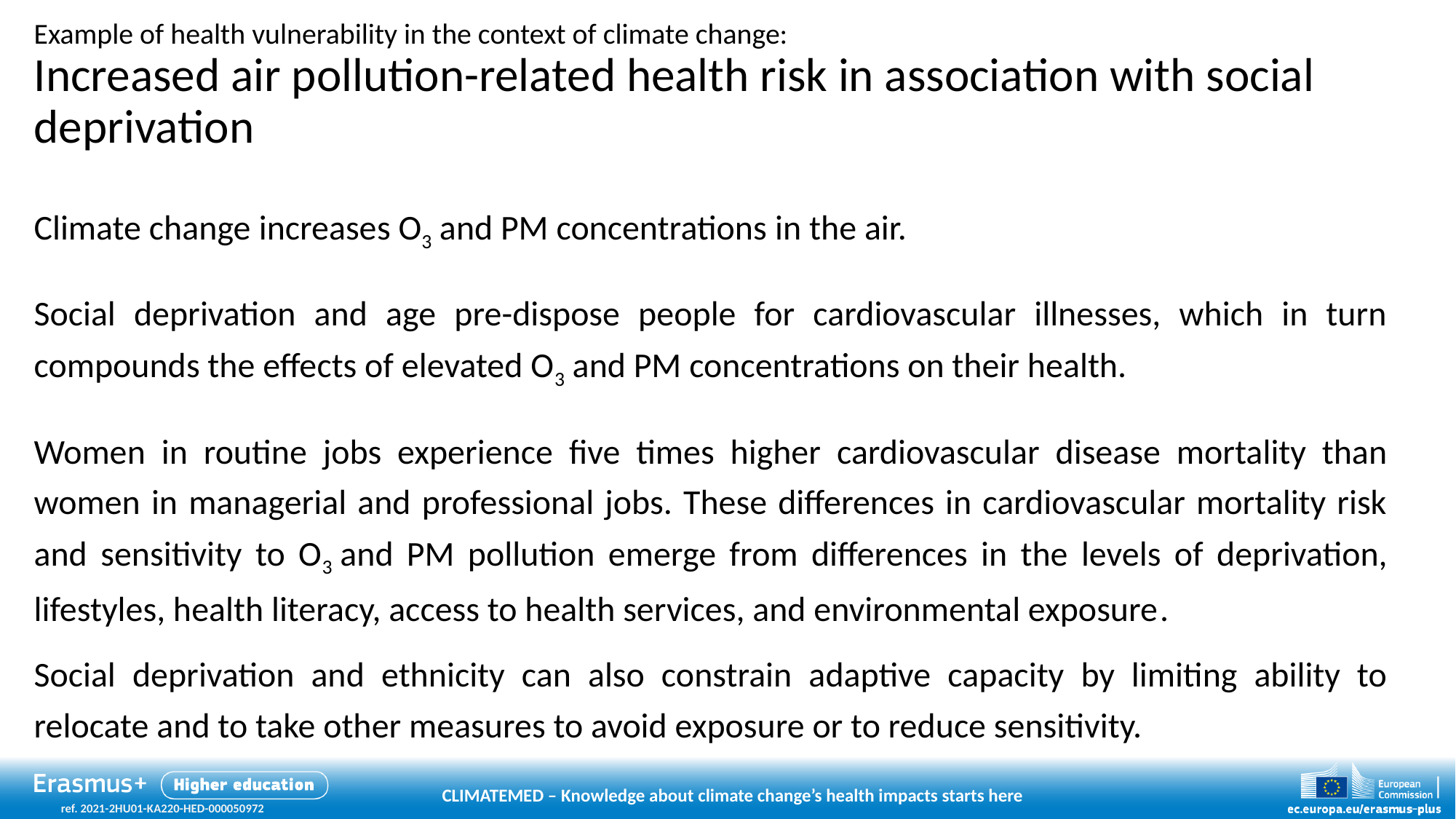

# Example of health vulnerability in the context of climate change: Increased air pollution-related health risk in association with social deprivation
Climate change increases O3 and PM concentrations in the air.
Social deprivation and age pre-dispose people for cardiovascular illnesses, which in turn compounds the effects of elevated O3 and PM concentrations on their health.
Women in routine jobs experience five times higher cardiovascular disease mortality than women in managerial and professional jobs. These differences in cardiovascular mortality risk and sensitivity to O3 and PM pollution emerge from differences in the levels of deprivation, lifestyles, health literacy, access to health services, and environmental exposure.
Social deprivation and ethnicity can also constrain adaptive capacity by limiting ability to relocate and to take other measures to avoid exposure or to reduce sensitivity.